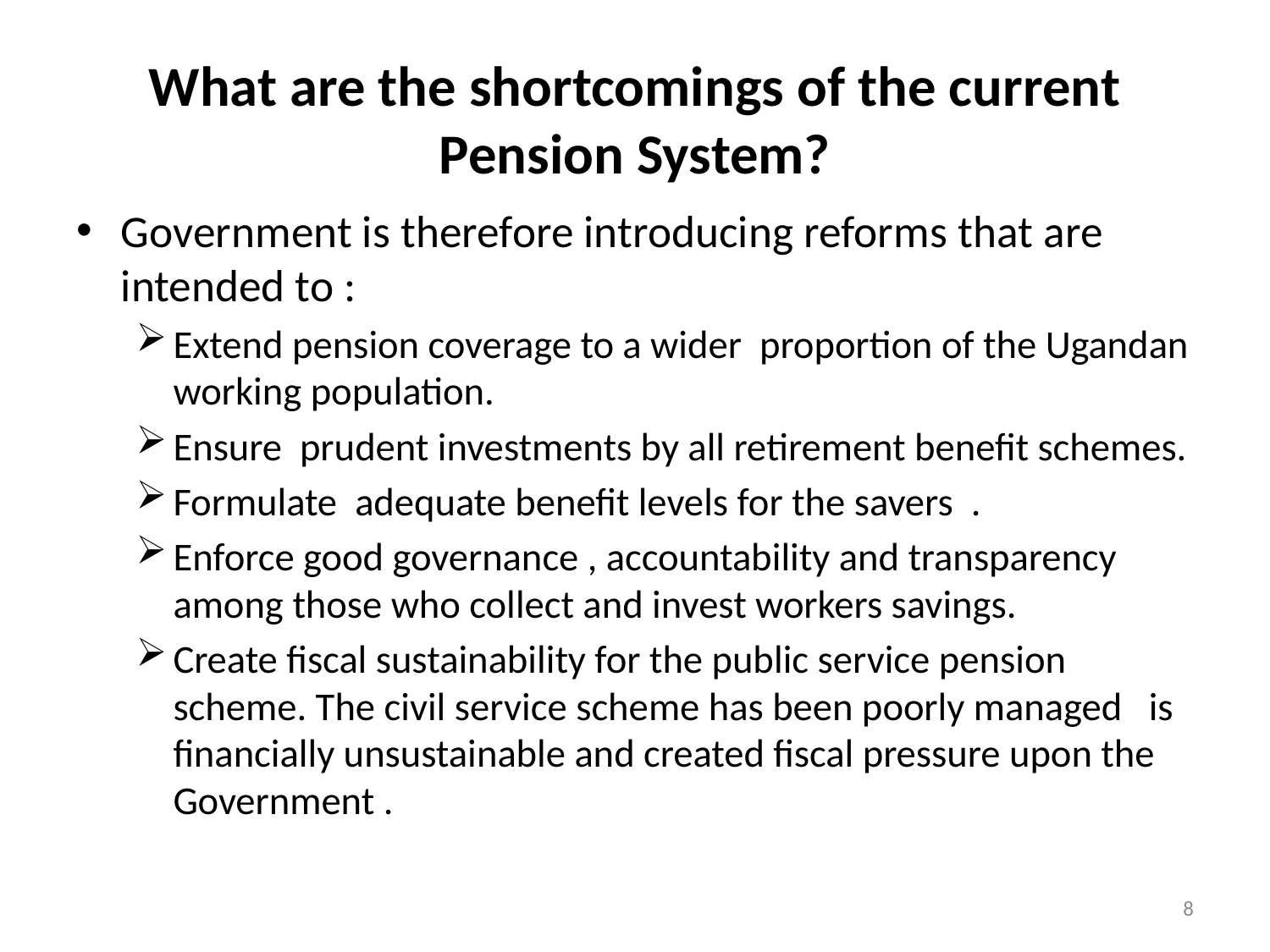

# What are the shortcomings of the current Pension System?
Government is therefore introducing reforms that are intended to :
Extend pension coverage to a wider  proportion of the Ugandan working population.
Ensure  prudent investments by all retirement benefit schemes.
Formulate  adequate benefit levels for the savers  .
Enforce good governance , accountability and transparency among those who collect and invest workers savings.
Create fiscal sustainability for the public service pension scheme. The civil service scheme has been poorly managed   is  financially unsustainable and created fiscal pressure upon the Government .

8